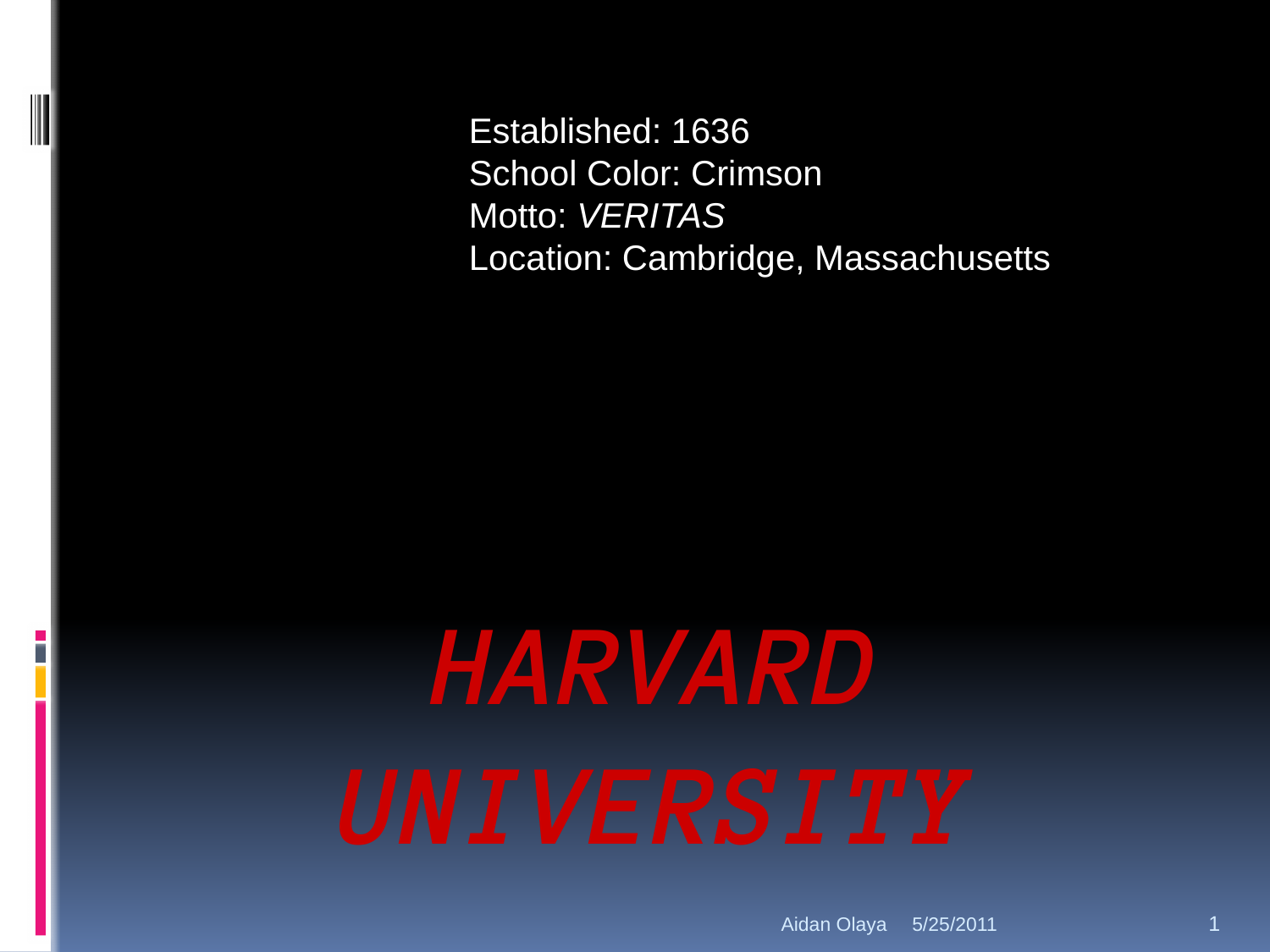

Established: 1636
School Color: Crimson
Motto: VERITAS
Location: Cambridge, Massachusetts
# Harvard University
Aidan Olaya
5/25/2011
1